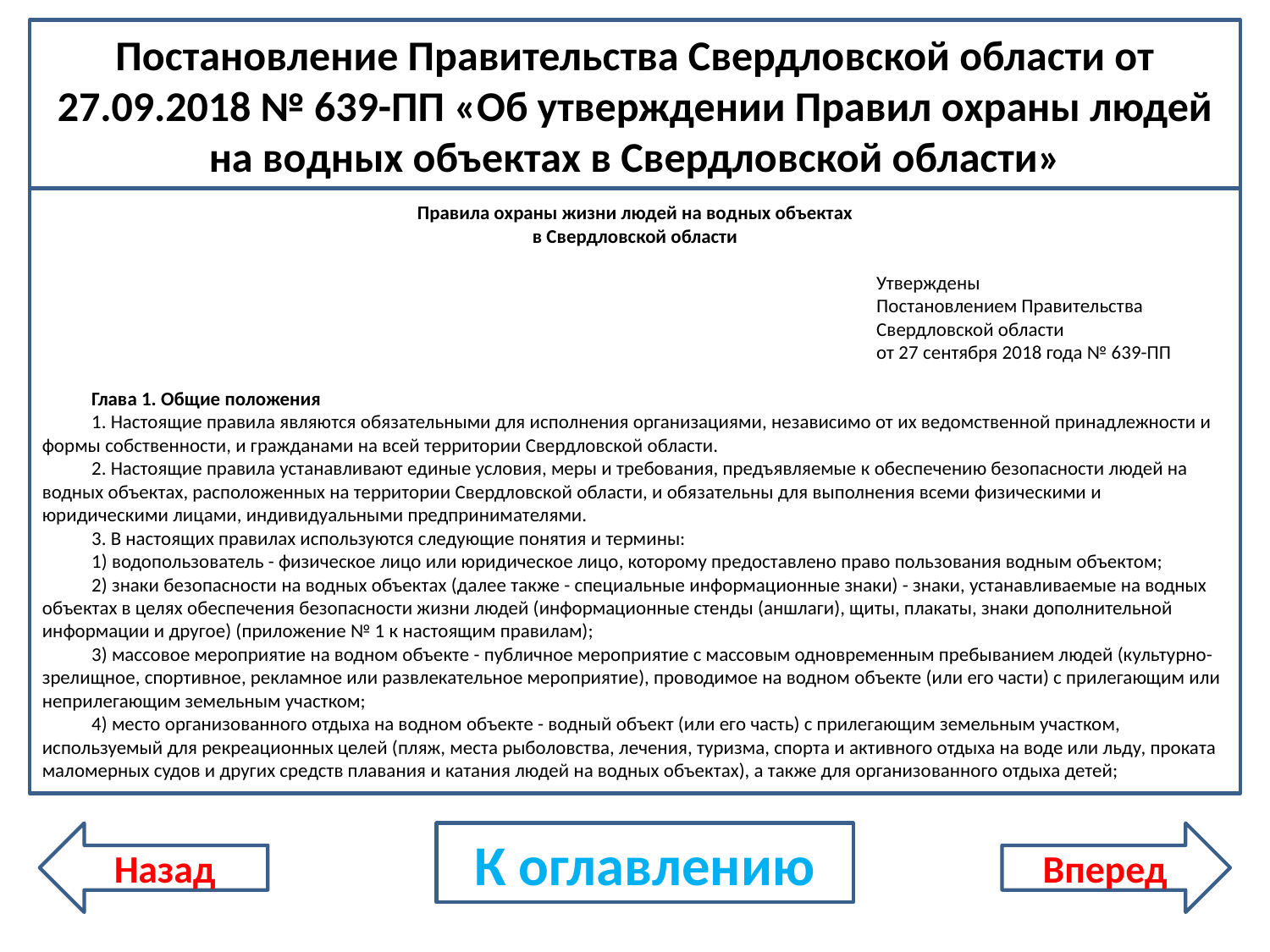

Постановление Правительства Свердловской области от 27.09.2018 № 639-ПП «Об утверждении Правил охраны людей на водных объектах в Свердловской области»
Правила охраны жизни людей на водных объектах
в Свердловской области

Утверждены
Постановлением Правительства
Свердловской области
от 27 сентября 2018 года № 639-ПП

Глава 1. Общие положения
1. Настоящие правила являются обязательными для исполнения организациями, независимо от их ведомственной принадлежности и формы собственности, и гражданами на всей территории Свердловской области.
2. Настоящие правила устанавливают единые условия, меры и требования, предъявляемые к обеспечению безопасности людей на водных объектах, расположенных на территории Свердловской области, и обязательны для выполнения всеми физическими и юридическими лицами, индивидуальными предпринимателями.
3. В настоящих правилах используются следующие понятия и термины:
1) водопользователь - физическое лицо или юридическое лицо, которому предоставлено право пользования водным объектом;
2) знаки безопасности на водных объектах (далее также - специальные информационные знаки) - знаки, устанавливаемые на водных объектах в целях обеспечения безопасности жизни людей (информационные стенды (аншлаги), щиты, плакаты, знаки дополнительной информации и другое) (приложение № 1 к настоящим правилам);
3) массовое мероприятие на водном объекте - публичное мероприятие с массовым одновременным пребыванием людей (культурно-зрелищное, спортивное, рекламное или развлекательное мероприятие), проводимое на водном объекте (или его части) с прилегающим или неприлегающим земельным участком;
4) место организованного отдыха на водном объекте - водный объект (или его часть) с прилегающим земельным участком, используемый для рекреационных целей (пляж, места рыболовства, лечения, туризма, спорта и активного отдыха на воде или льду, проката маломерных судов и других средств плавания и катания людей на водных объектах), а также для организованного отдыха детей;
Назад
К оглавлению
Вперед